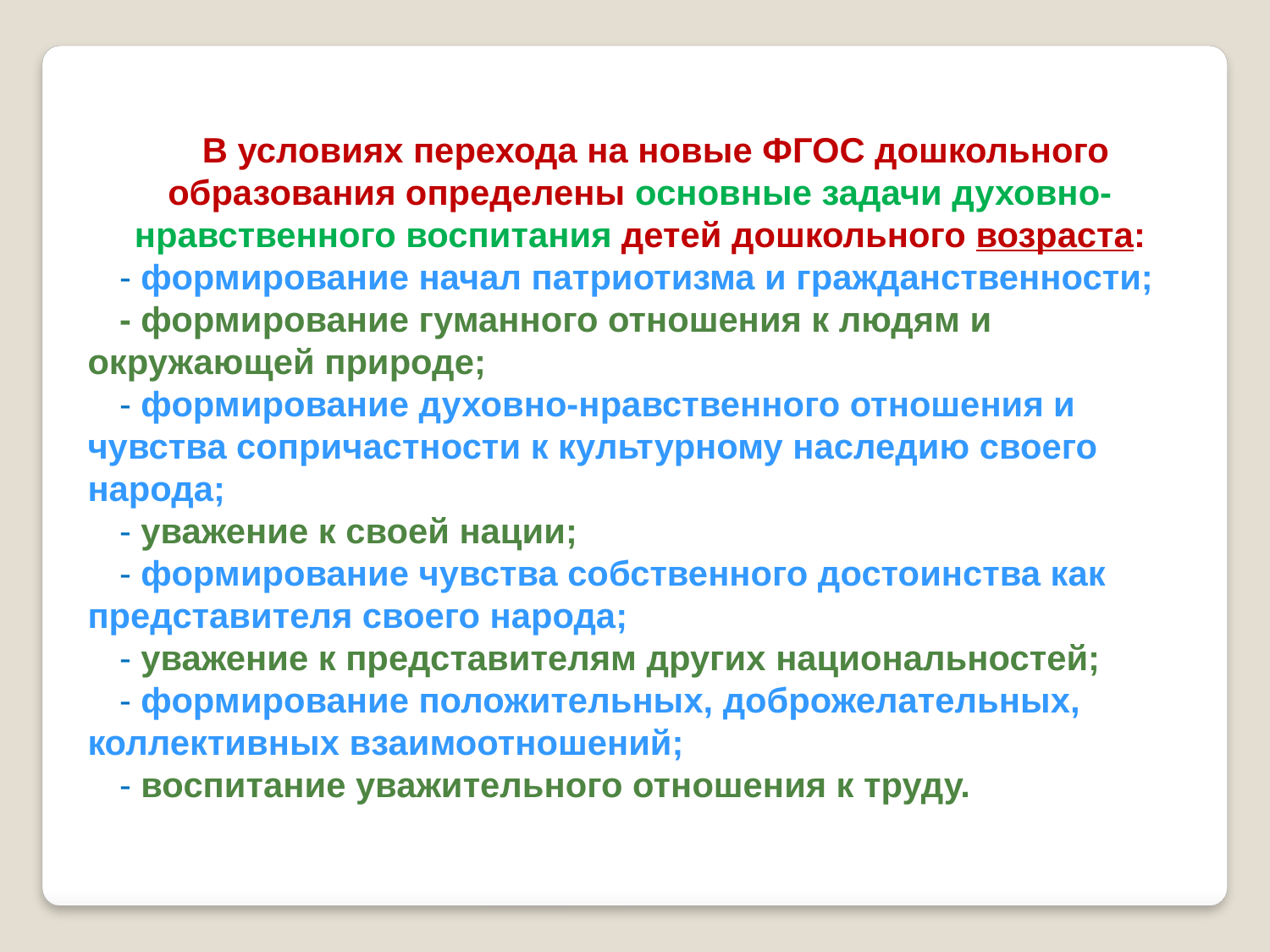

В условиях перехода на новые ФГОС дошкольного образования определены основные задачи духовно-нравственного воспитания детей дошкольного возраста:
- формирование начал патриотизма и гражданственности;
- формирование гуманного отношения к людям и окружающей природе;
- формирование духовно-нравственного отношения и чувства сопричастности к культурному наследию своего народа;
- уважение к своей нации;
- формирование чувства собственного достоинства как представителя своего народа;
- уважение к представителям других национальностей;
- формирование положительных, доброжелательных, коллективных взаимоотношений;
- воспитание уважительного отношения к труду.